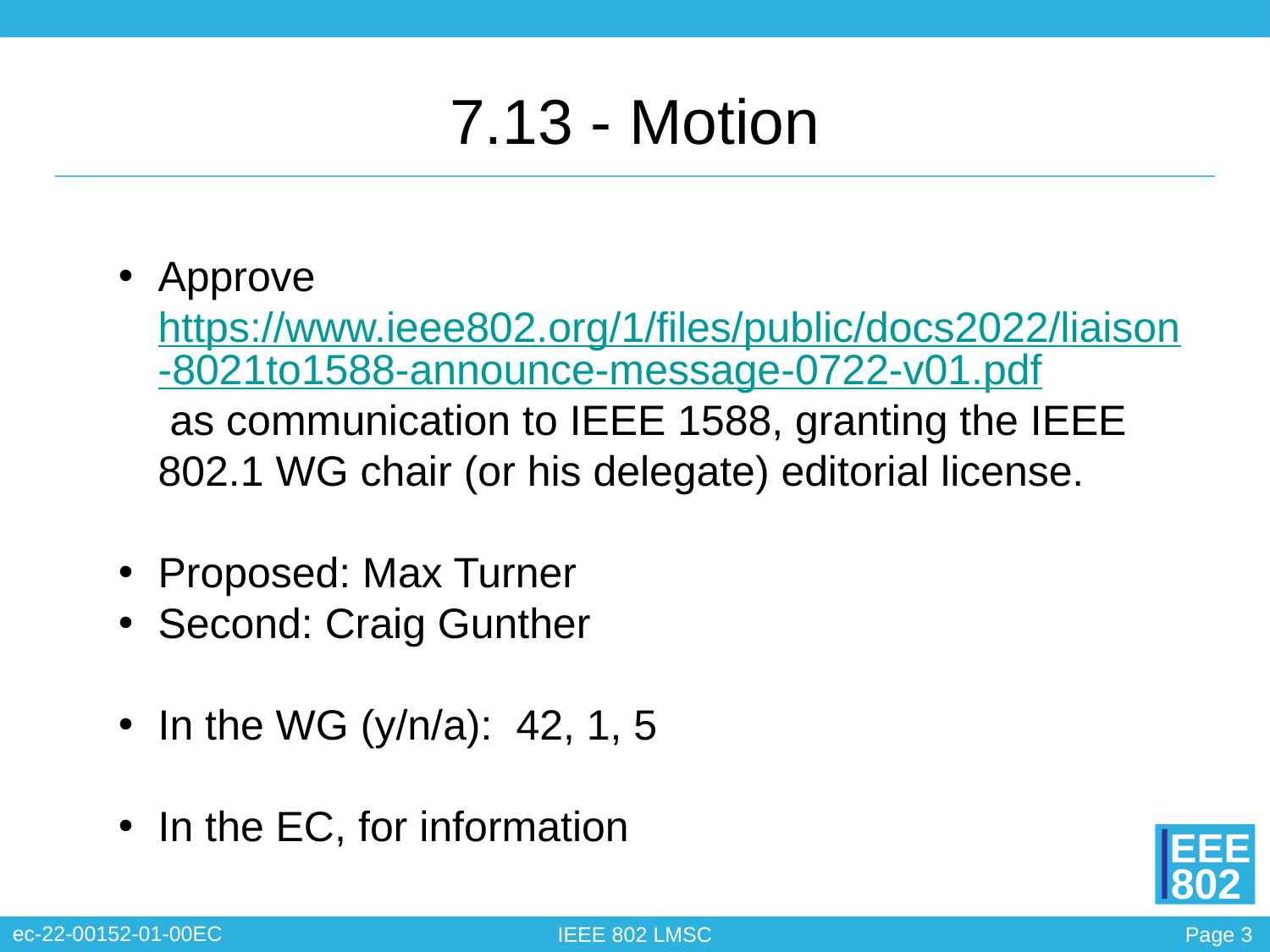

# 7.13 - Motion
Approve https://www.ieee802.org/1/files/public/docs2022/liaison-8021to1588-announce-message-0722-v01.pdf as communication to IEEE 1588, granting the IEEE 802.1 WG chair (or his delegate) editorial license.

Proposed: Max Turner
Second: Craig Gunther

In the WG (y/n/a):  42, 1, 5

In the EC, for information